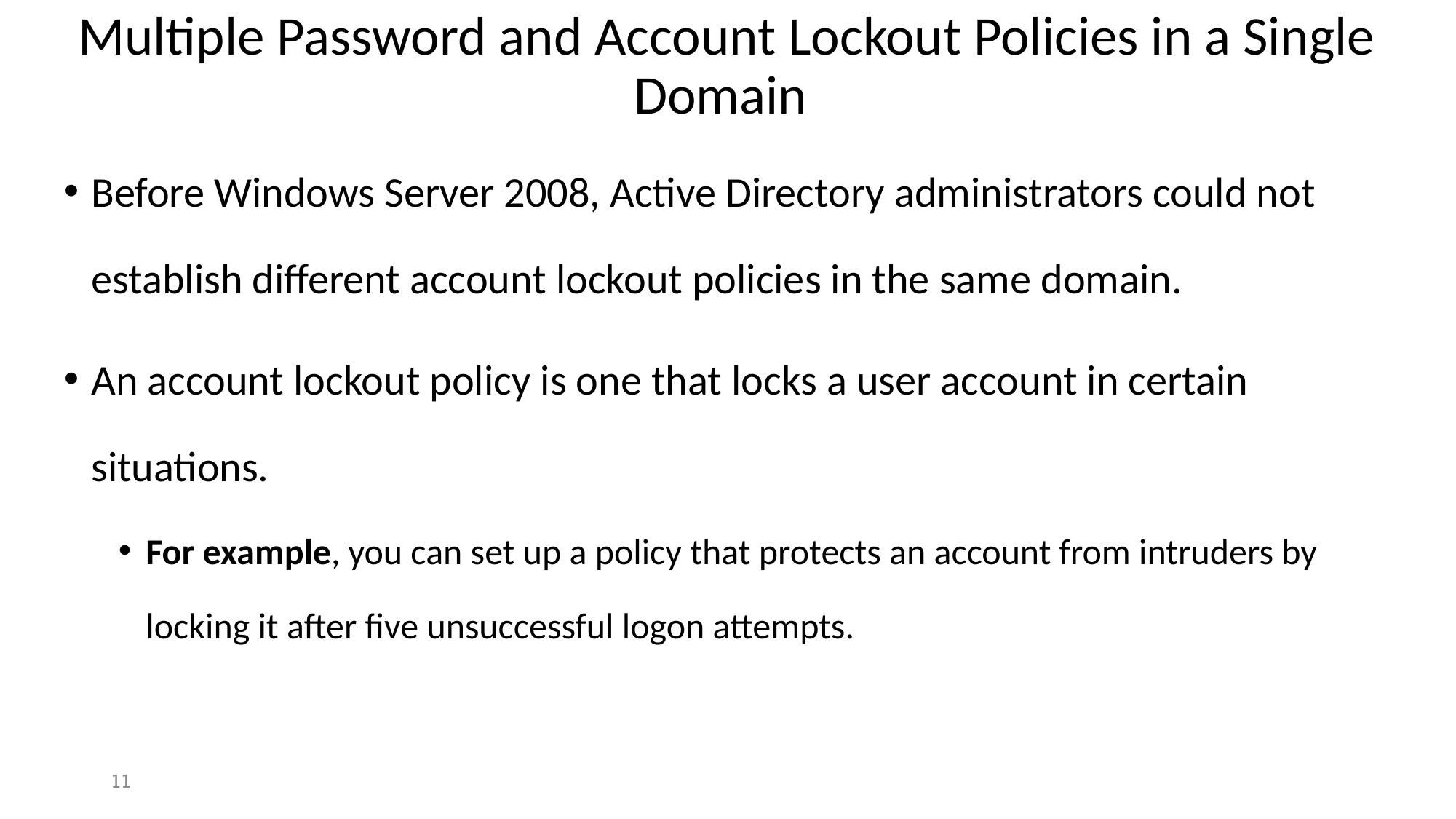

# Multiple Password and Account Lockout Policies in a Single Domain
Before Windows Server 2008, Active Directory administrators could not establish different account lockout policies in the same domain.
An account lockout policy is one that locks a user account in certain situations.
For example, you can set up a policy that protects an account from intruders by locking it after five unsuccessful logon attempts.
11